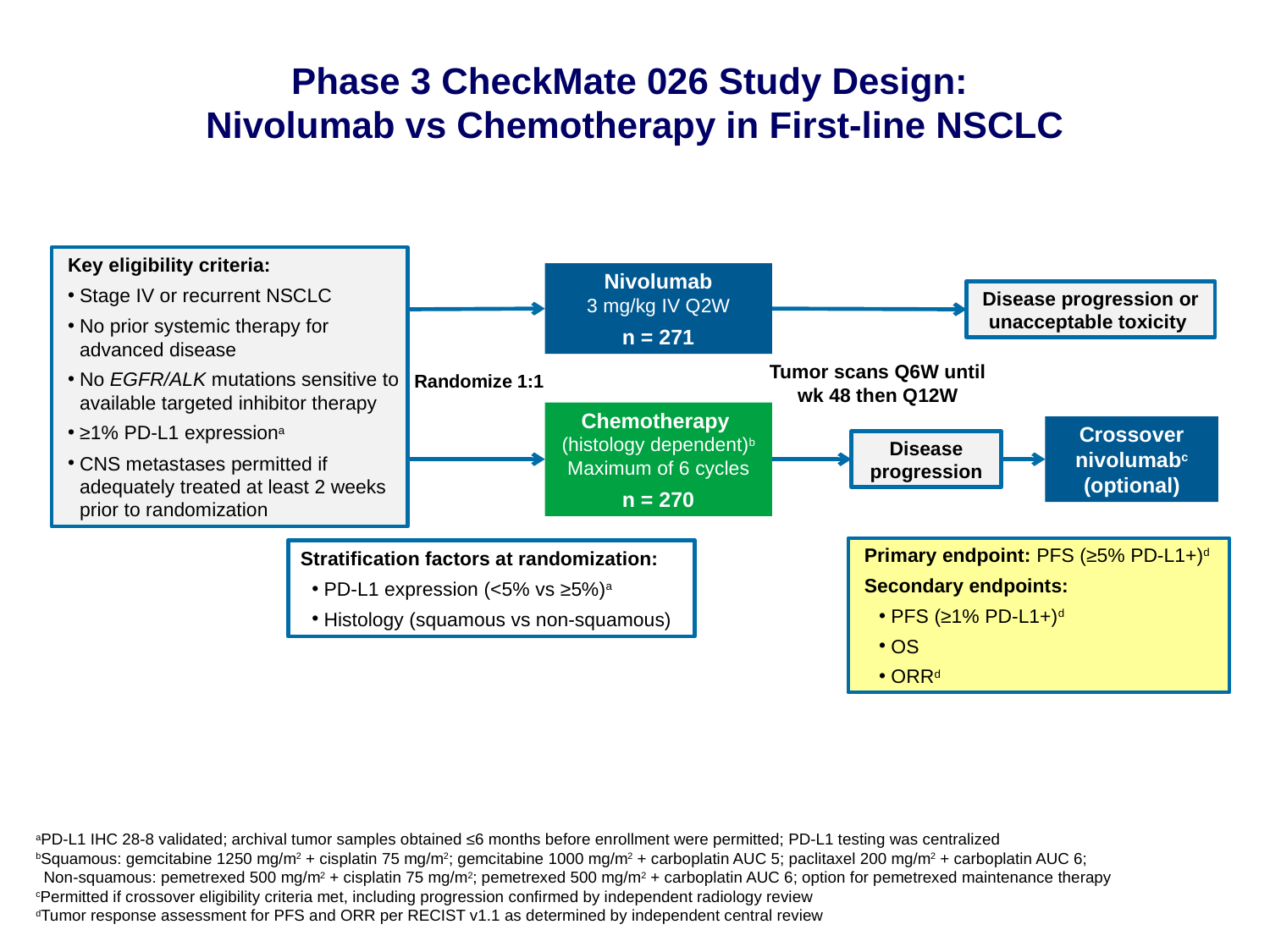

Phase 3 CheckMate 026 Study Design:
Nivolumab vs Chemotherapy in First-line NSCLC

Key eligibility criteria:
Stage IV or recurrent NSCLC
No prior systemic therapy for advanced disease
No EGFR/ALK mutations sensitive to available targeted inhibitor therapy
≥1% PD-L1 expressiona
CNS metastases permitted if adequately treated at least 2 weeks prior to randomization
Nivolumab
3 mg/kg IV Q2W
n = 271
Disease progression or unacceptable toxicity
Tumor scans Q6W until wk 48 then Q12W
Randomize 1:1
Chemotherapy
(histology dependent)b
Maximum of 6 cycles
n = 270
Crossover nivolumabc
(optional)
Disease progression
Primary endpoint: PFS (≥5% PD-L1+)d
Secondary endpoints:
PFS (≥1% PD-L1+)d
OS
ORRd
Stratification factors at randomization:
PD-L1 expression (<5% vs ≥5%)a
Histology (squamous vs non-squamous)
aPD-L1 IHC 28-8 validated; archival tumor samples obtained ≤6 months before enrollment were permitted; PD-L1 testing was centralized
bSquamous: gemcitabine 1250 mg/m2 + cisplatin 75 mg/m2; gemcitabine 1000 mg/m2 + carboplatin AUC 5; paclitaxel 200 mg/m2 + carboplatin AUC 6; Non-squamous: pemetrexed 500 mg/m2 + cisplatin 75 mg/m2; pemetrexed 500 mg/m2 + carboplatin AUC 6; option for pemetrexed maintenance therapy
cPermitted if crossover eligibility criteria met, including progression confirmed by independent radiology review
dTumor response assessment for PFS and ORR per RECIST v1.1 as determined by independent central review